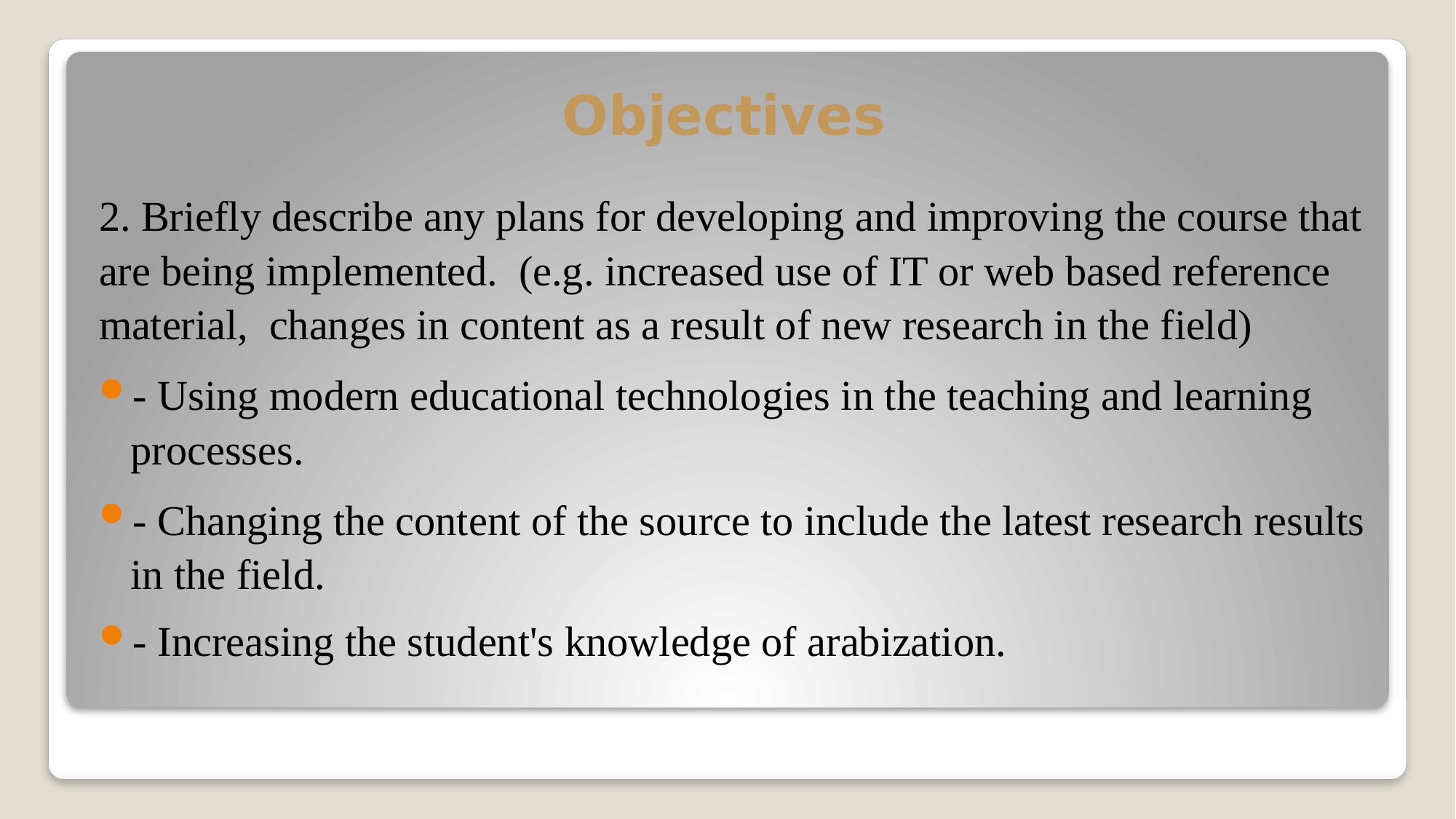

# Objectives
2. Briefly describe any plans for developing and improving the course that are being implemented.  (e.g. increased use of IT or web based reference material,  changes in content as a result of new research in the field)
- Using modern educational technologies in the teaching and learning processes.
- Changing the content of the source to include the latest research results in the field.
- Increasing the student's knowledge of arabization.